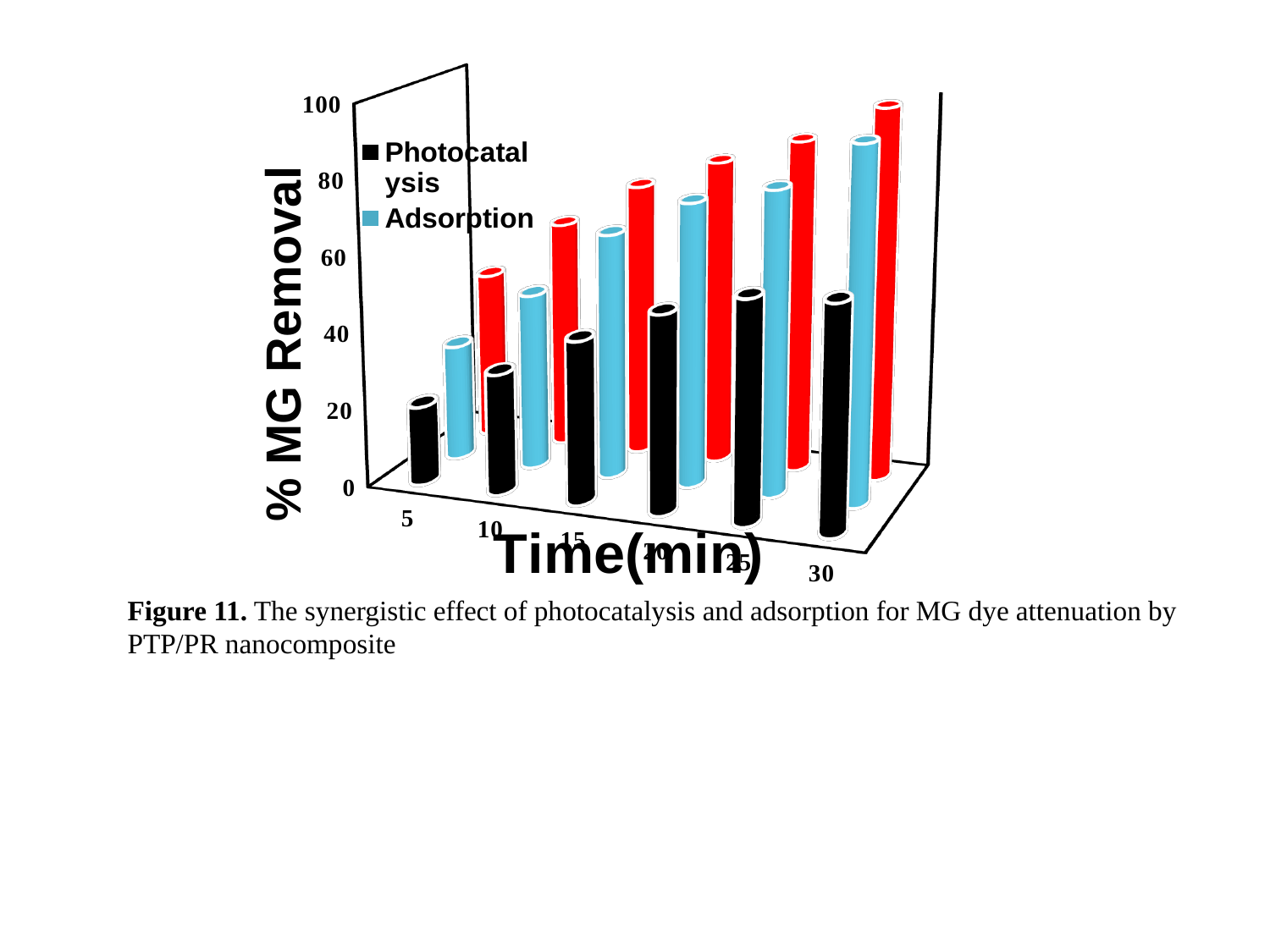

[unsupported chart]

Figure 11. The synergistic effect of photocatalysis and adsorption for MG dye attenuation by PTP/PR nanocomposite